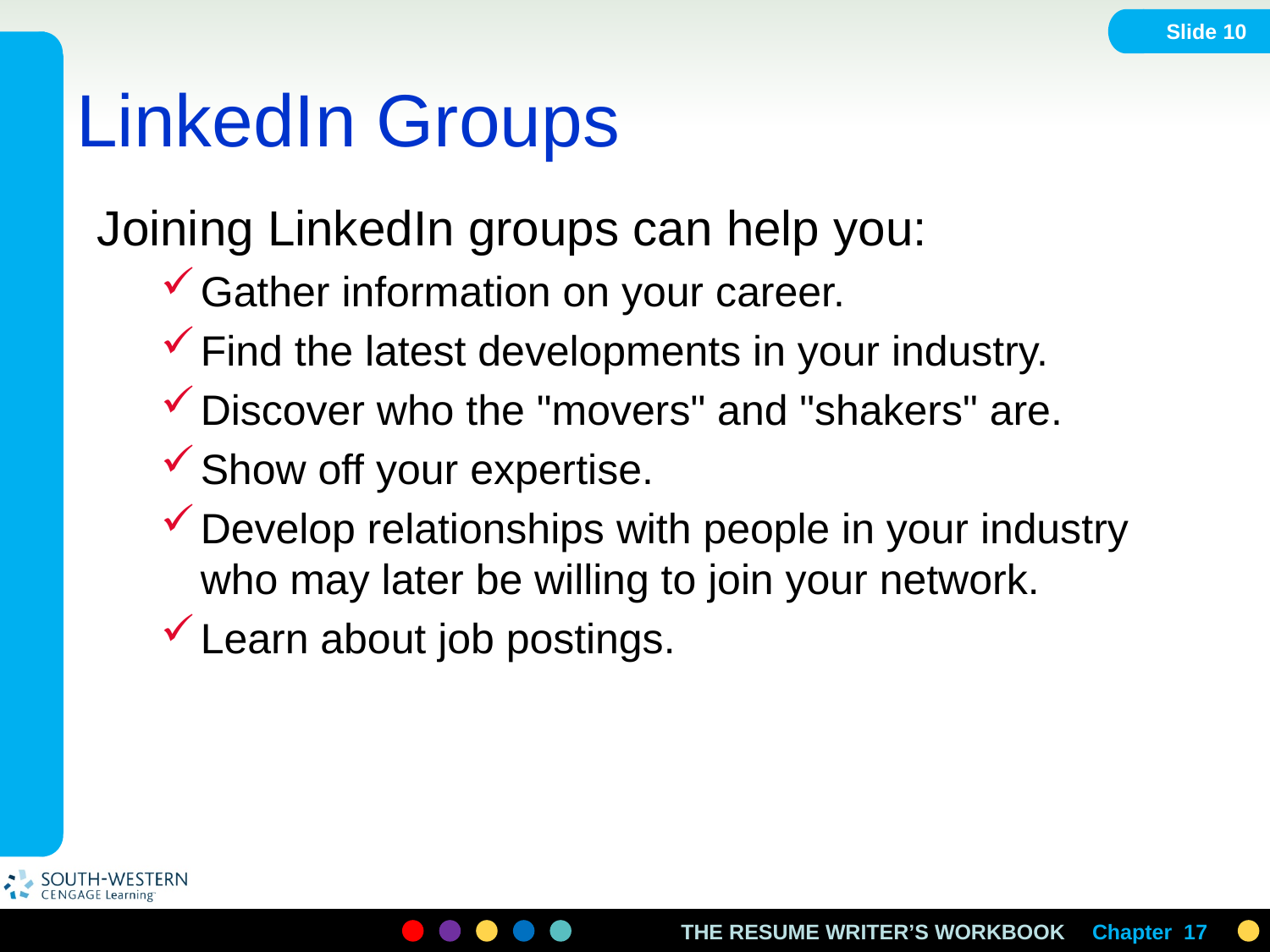

Slide 10
# LinkedIn Groups
Joining LinkedIn groups can help you:
Gather information on your career.
Find the latest developments in your industry.
Discover who the "movers" and "shakers" are.
Show off your expertise.
Develop relationships with people in your industry who may later be willing to join your network.
Learn about job postings.

Chapter  17